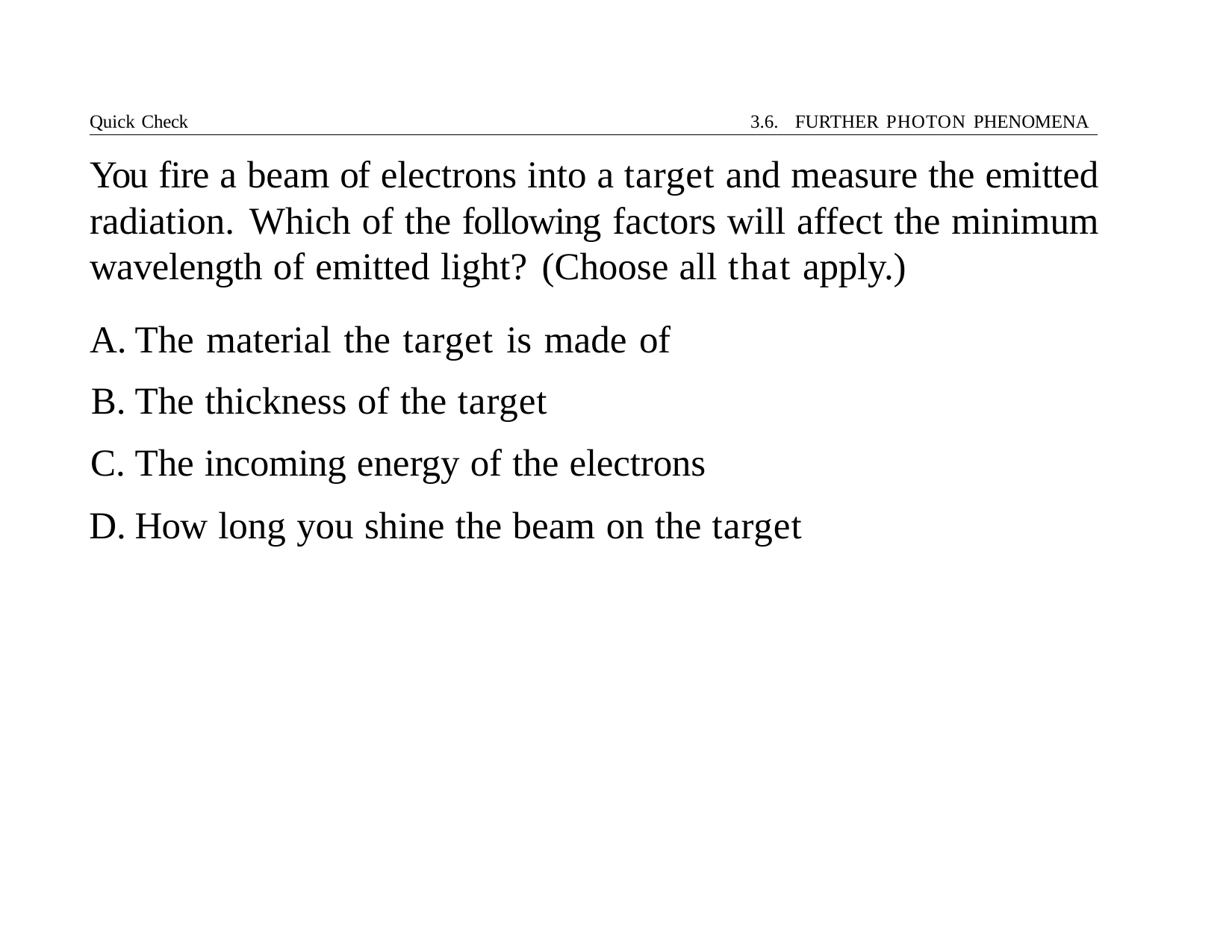

Quick Check	3.6.  FURTHER PHOTON PHENOMENA

# You fire a beam of electrons into a target and measure the emitted radiation. Which of the following factors will affect the minimum wavelength of emitted light? (Choose all that apply.)
The material the target is made of
The thickness of the target
The incoming energy of the electrons
How long you shine the beam on the target